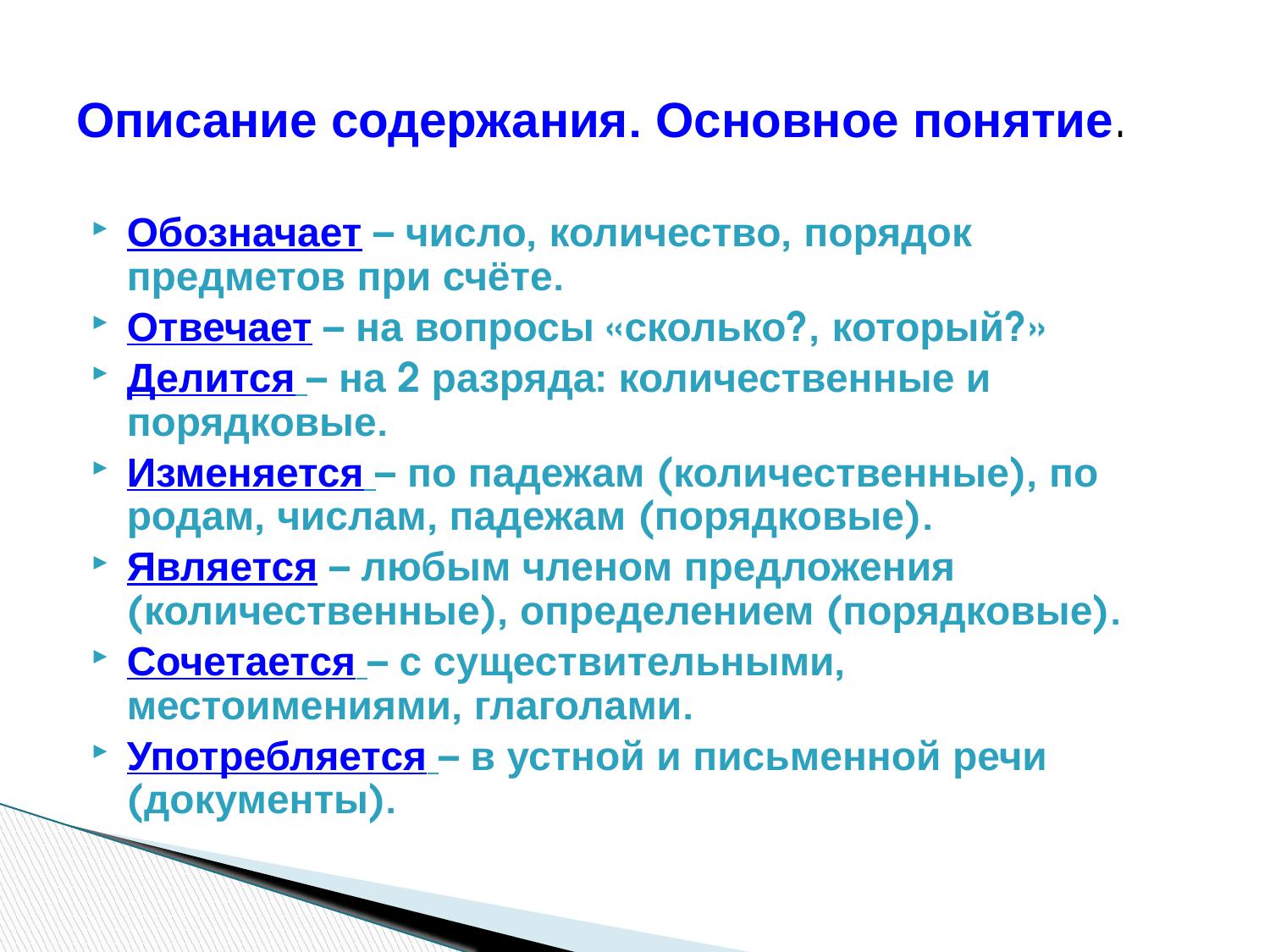

# Описание содержания. Основное понятие.
Обозначает – число, количество, порядок предметов при счёте.
Отвечает – на вопросы «сколько?, который?»
Делится – на 2 разряда: количественные и порядковые.
Изменяется – по падежам (количественные), по родам, числам, падежам (порядковые).
Является – любым членом предложения (количественные), определением (порядковые).
Сочетается – с существительными, местоимениями, глаголами.
Употребляется – в устной и письменной речи (документы).